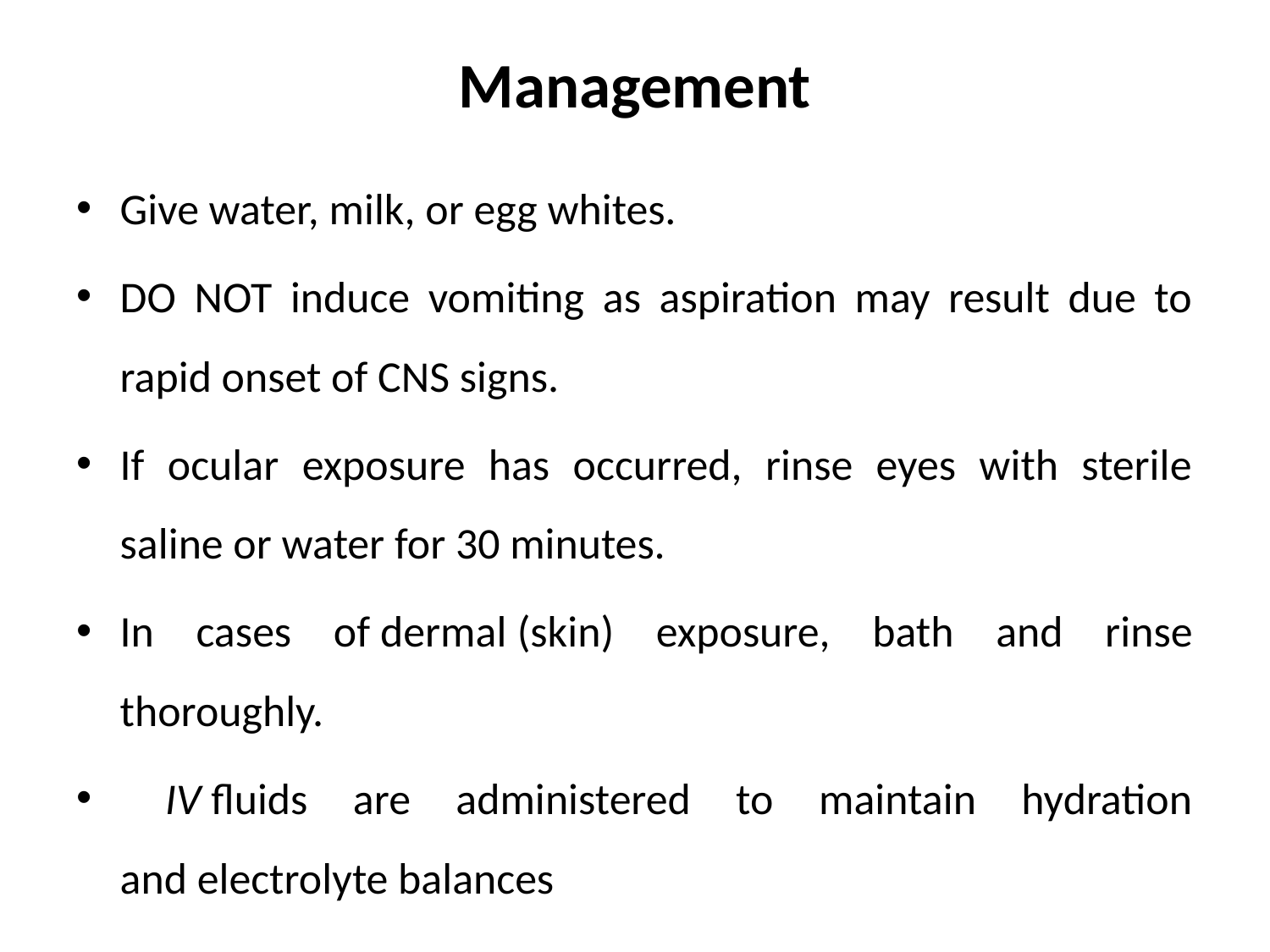

# Management
Give water, milk, or egg whites.
DO NOT induce vomiting as aspiration may result due to rapid onset of CNS signs.
If ocular exposure has occurred, rinse eyes with sterile saline or water for 30 minutes.
In cases of dermal (skin) exposure, bath and rinse thoroughly.
 IV fluids are administered to maintain hydration and electrolyte balances